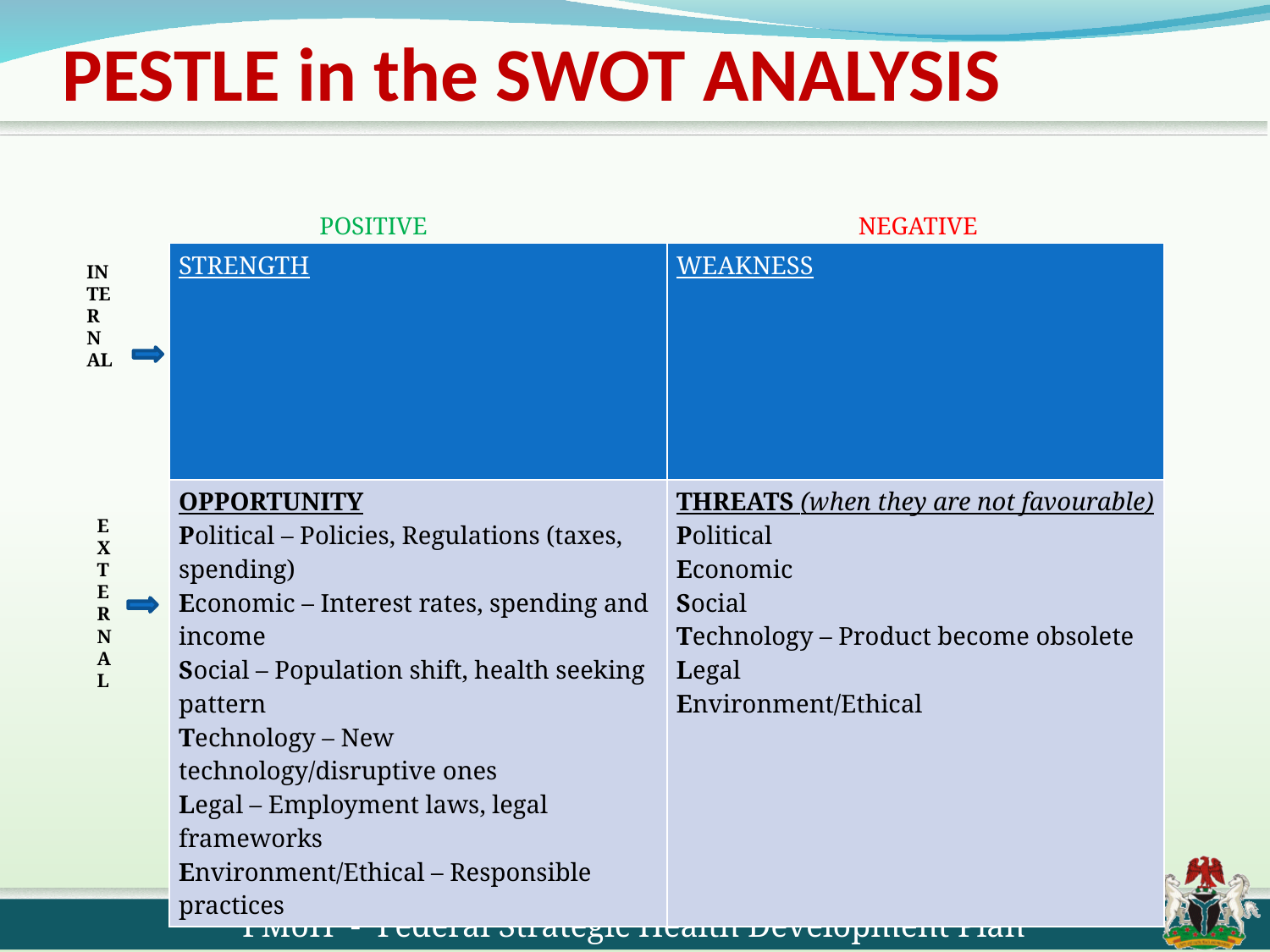

# PESTLE in the SWOT ANALYSIS
POSITIVE
NEGATIVE
| STRENGTH | WEAKNESS |
| --- | --- |
| OPPORTUNITY Political – Policies, Regulations (taxes, spending) Economic – Interest rates, spending and income Social – Population shift, health seeking pattern Technology – New technology/disruptive ones Legal – Employment laws, legal frameworks Environment/Ethical – Responsible practices | THREATS (when they are not favourable) Political Economic Social Technology – Product become obsolete Legal Environment/Ethical |
INTERNAL

EXTERNAL